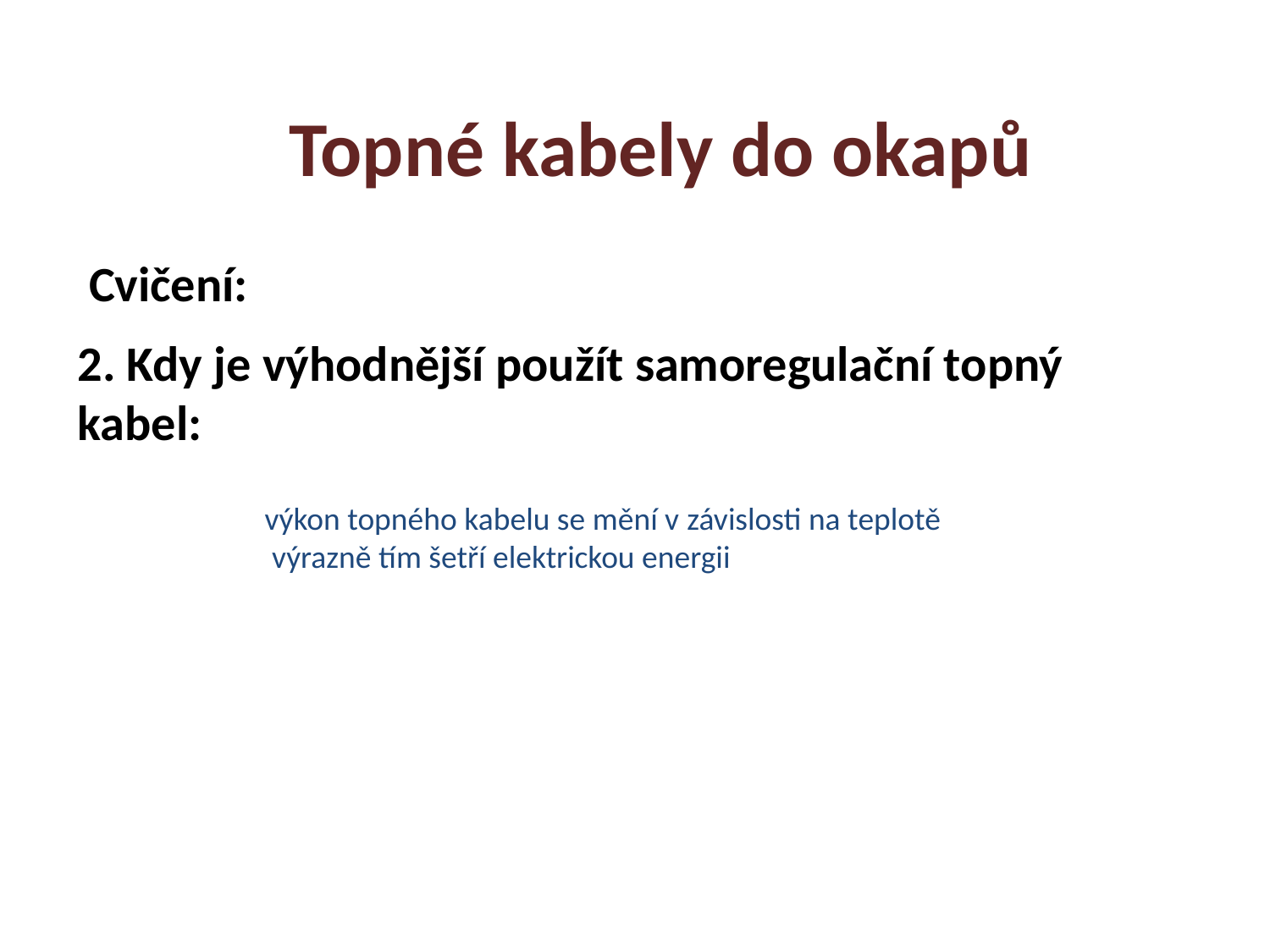

# Topné kabely do okapů
 Cvičení:
2. Kdy je výhodnější použít samoregulační topný 	kabel:

výkon topného kabelu se mění v závislosti na teplotě
 výrazně tím šetří elektrickou energii